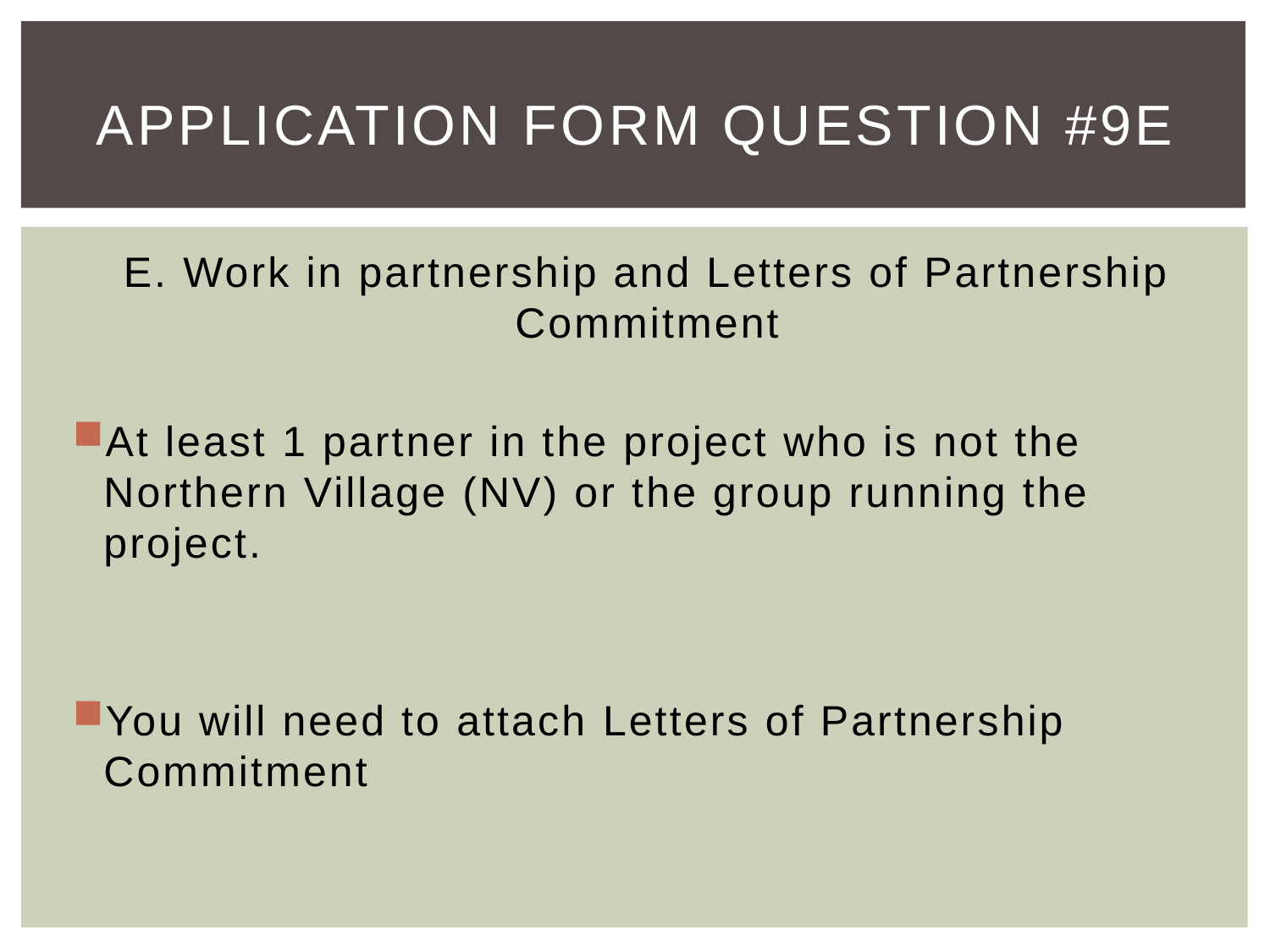

# Application Form Question #9e

E. Work in partnership and Letters of Partnership Commitment

At least 1 partner in the project who is not the Northern Village (NV) or the group running the project.

You will need to attach Letters of Partnership Commitment